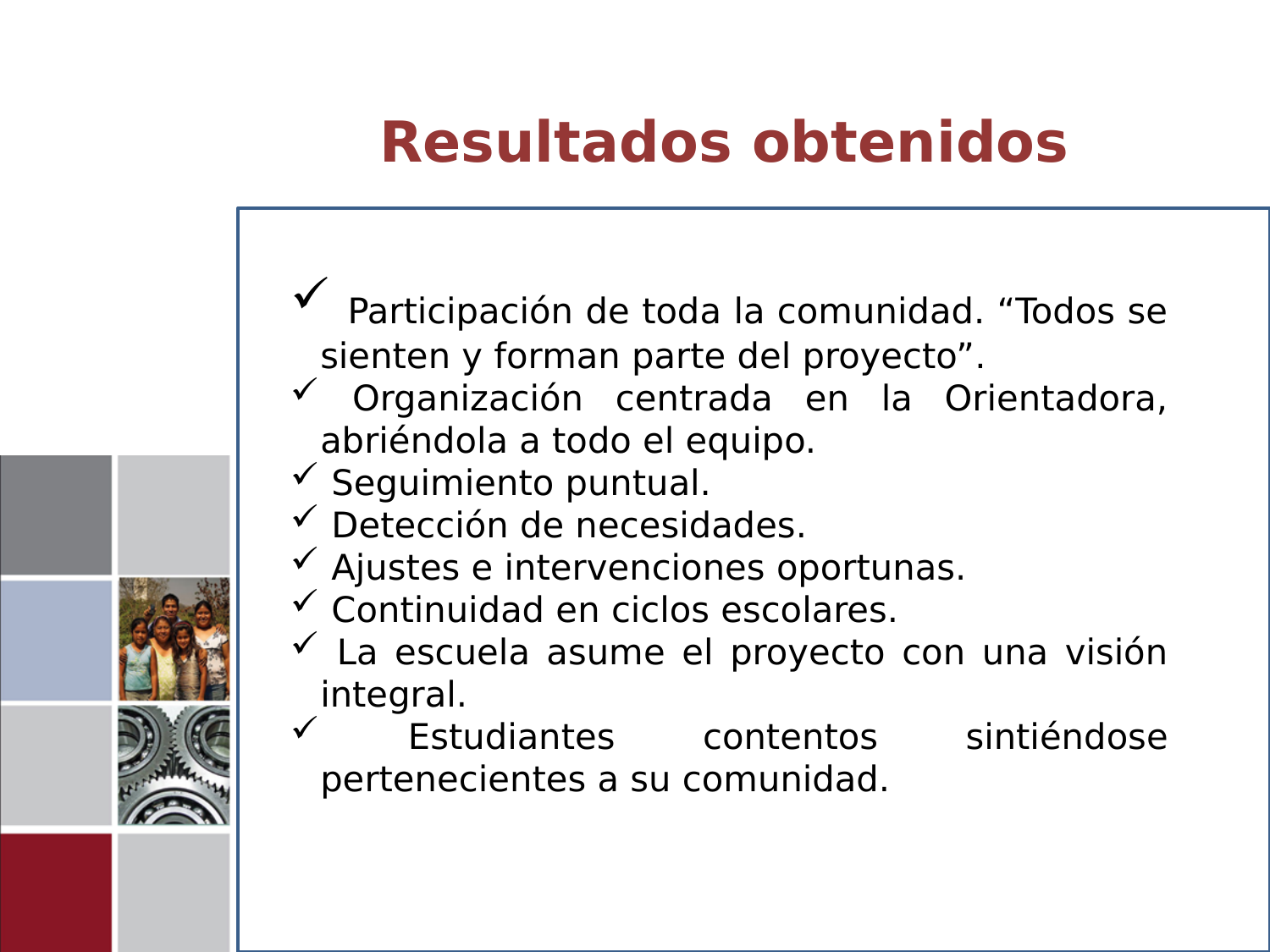

Resultados obtenidos
 Participación de toda la comunidad. “Todos se sienten y forman parte del proyecto”.
 Organización centrada en la Orientadora, abriéndola a todo el equipo.
 Seguimiento puntual.
 Detección de necesidades.
 Ajustes e intervenciones oportunas.
 Continuidad en ciclos escolares.
 La escuela asume el proyecto con una visión integral.
 Estudiantes contentos sintiéndose pertenecientes a su comunidad.